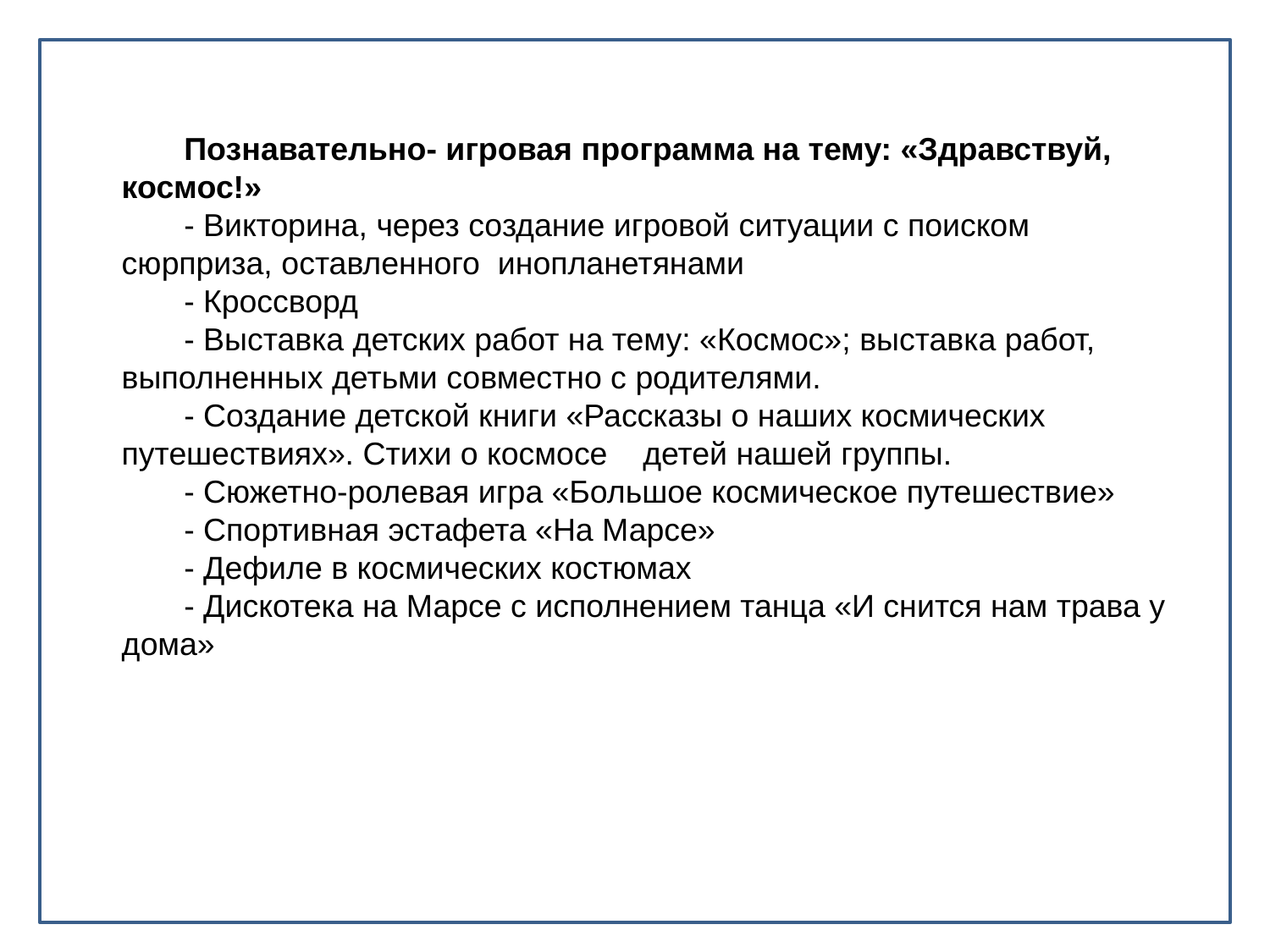

Познавательно- игровая программа на тему: «Здравствуй, космос!»
- Викторина, через создание игровой ситуации с поиском сюрприза, оставленного  инопланетянами
- Кроссворд
- Выставка детских работ на тему: «Космос»; выставка работ, выполненных детьми совместно с родителями.
- Создание детской книги «Рассказы о наших космических путешествиях». Стихи о космосе    детей нашей группы.
- Сюжетно-ролевая игра «Большое космическое путешествие»
- Спортивная эстафета «На Марсе»
- Дефиле в космических костюмах
- Дискотека на Марсе с исполнением танца «И снится нам трава у дома»